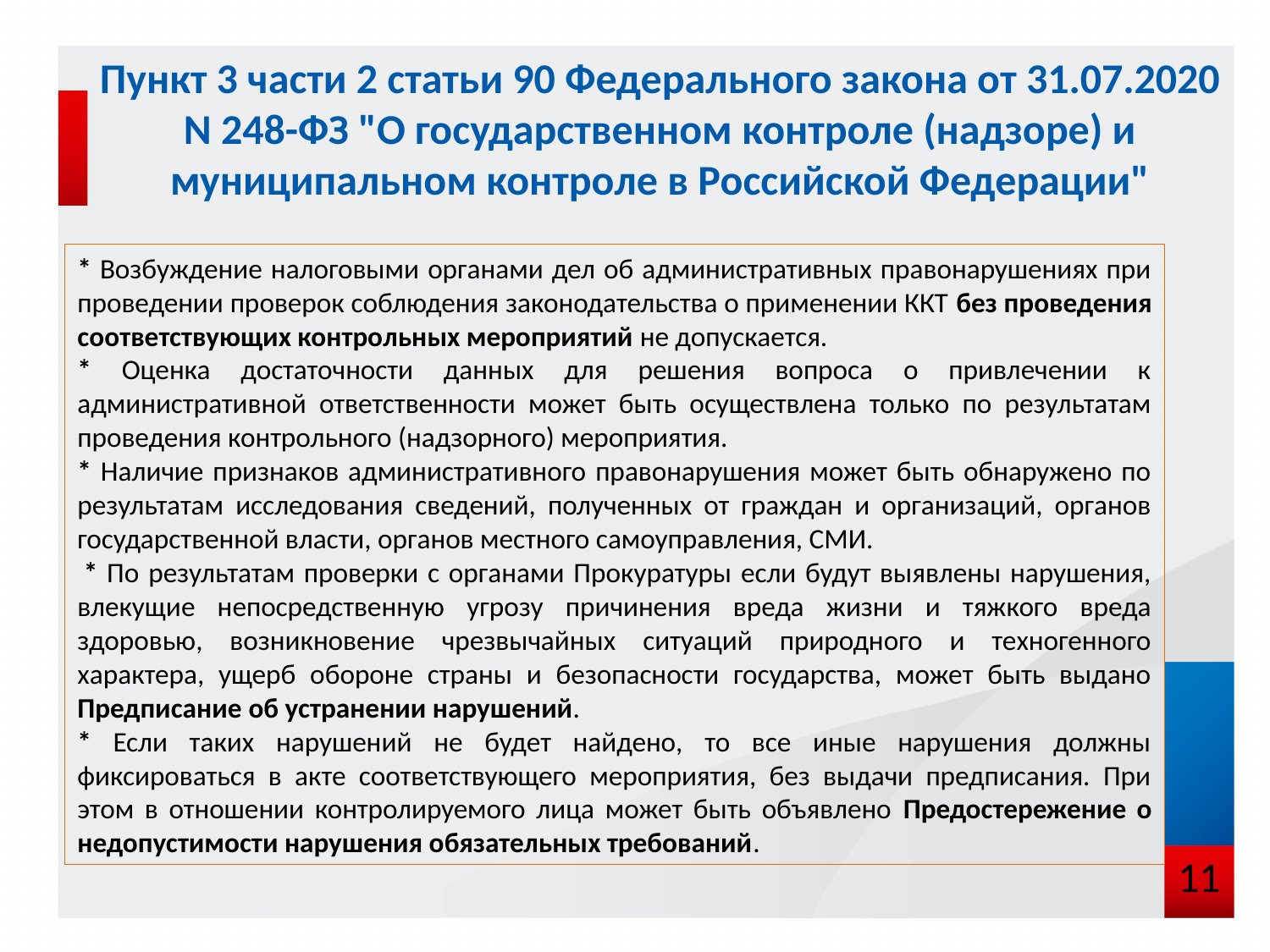

# Пункт 3 части 2 статьи 90 Федерального закона от 31.07.2020 N 248-ФЗ "О государственном контроле (надзоре) и муниципальном контроле в Российской Федерации"
* Возбуждение налоговыми органами дел об административных правонарушениях при проведении проверок соблюдения законодательства о применении ККТ без проведения соответствующих контрольных мероприятий не допускается.
* Оценка достаточности данных для решения вопроса о привлечении к административной ответственности может быть осуществлена только по результатам проведения контрольного (надзорного) мероприятия.
* Наличие признаков административного правонарушения может быть обнаружено по результатам исследования сведений, полученных от граждан и организаций, органов государственной власти, органов местного самоуправления, СМИ.
 * По результатам проверки с органами Прокуратуры если будут выявлены нарушения, влекущие непосредственную угрозу причинения вреда жизни и тяжкого вреда здоровью, возникновение чрезвычайных ситуаций природного и техногенного характера, ущерб обороне страны и безопасности государства, может быть выдано Предписание об устранении нарушений.
* Если таких нарушений не будет найдено, то все иные нарушения должны фиксироваться в акте соответствующего мероприятия, без выдачи предписания. При этом в отношении контролируемого лица может быть объявлено Предостережение о недопустимости нарушения обязательных требований.
11